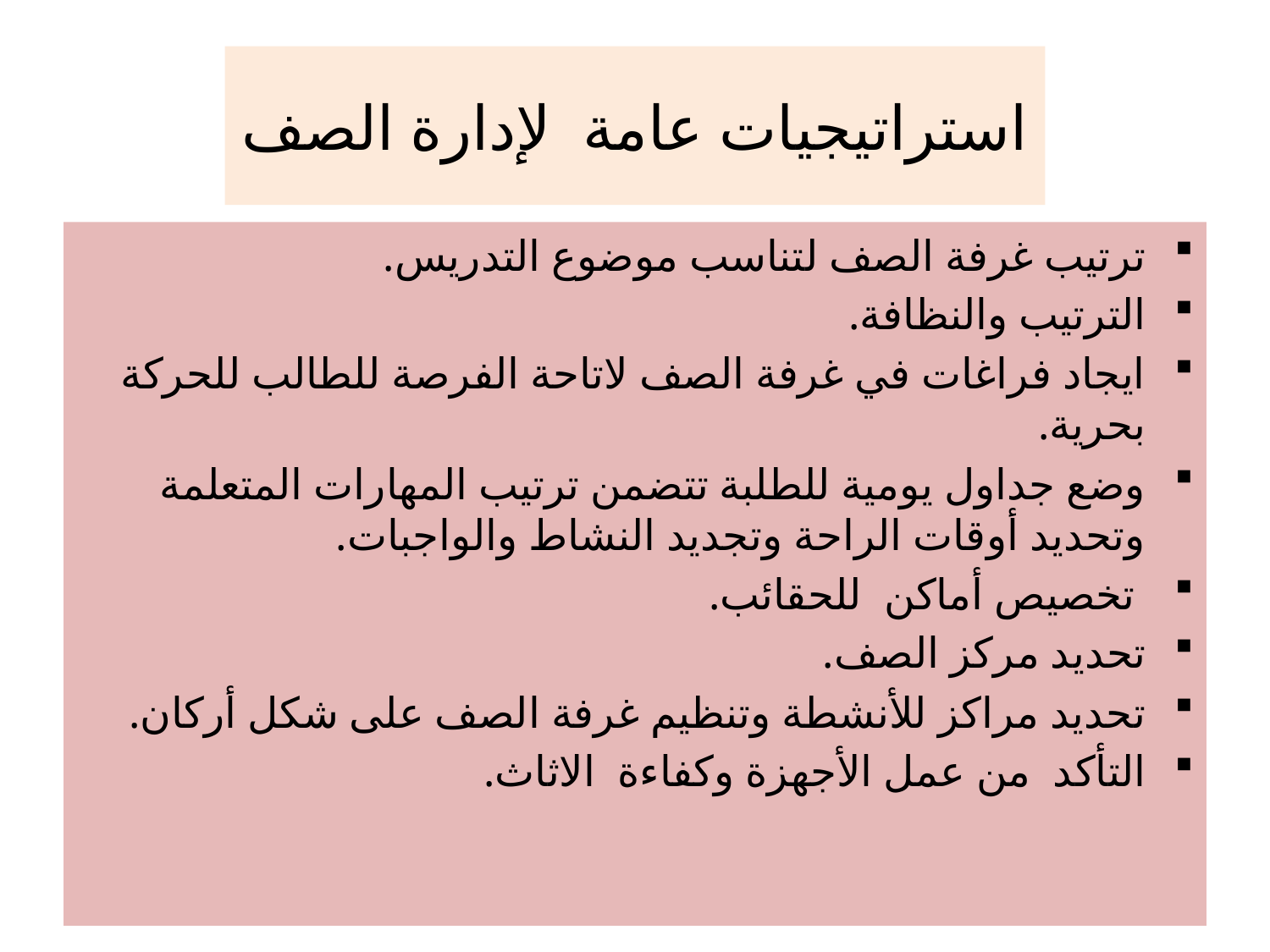

# استراتيجيات عامة  لإدارة الصف
ترتيب غرفة الصف لتناسب موضوع التدريس.
الترتيب والنظافة.
ايجاد فراغات في غرفة الصف لاتاحة الفرصة للطالب للحركة بحرية.
وضع جداول يومية للطلبة تتضمن ترتيب المهارات المتعلمة وتحديد أوقات الراحة وتجديد النشاط والواجبات.
 تخصيص أماكن  للحقائب.
تحديد مركز الصف.
تحديد مراكز للأنشطة وتنظيم غرفة الصف على شكل أركان.
التأكد  من عمل الأجهزة وكفاءة  الاثاث.